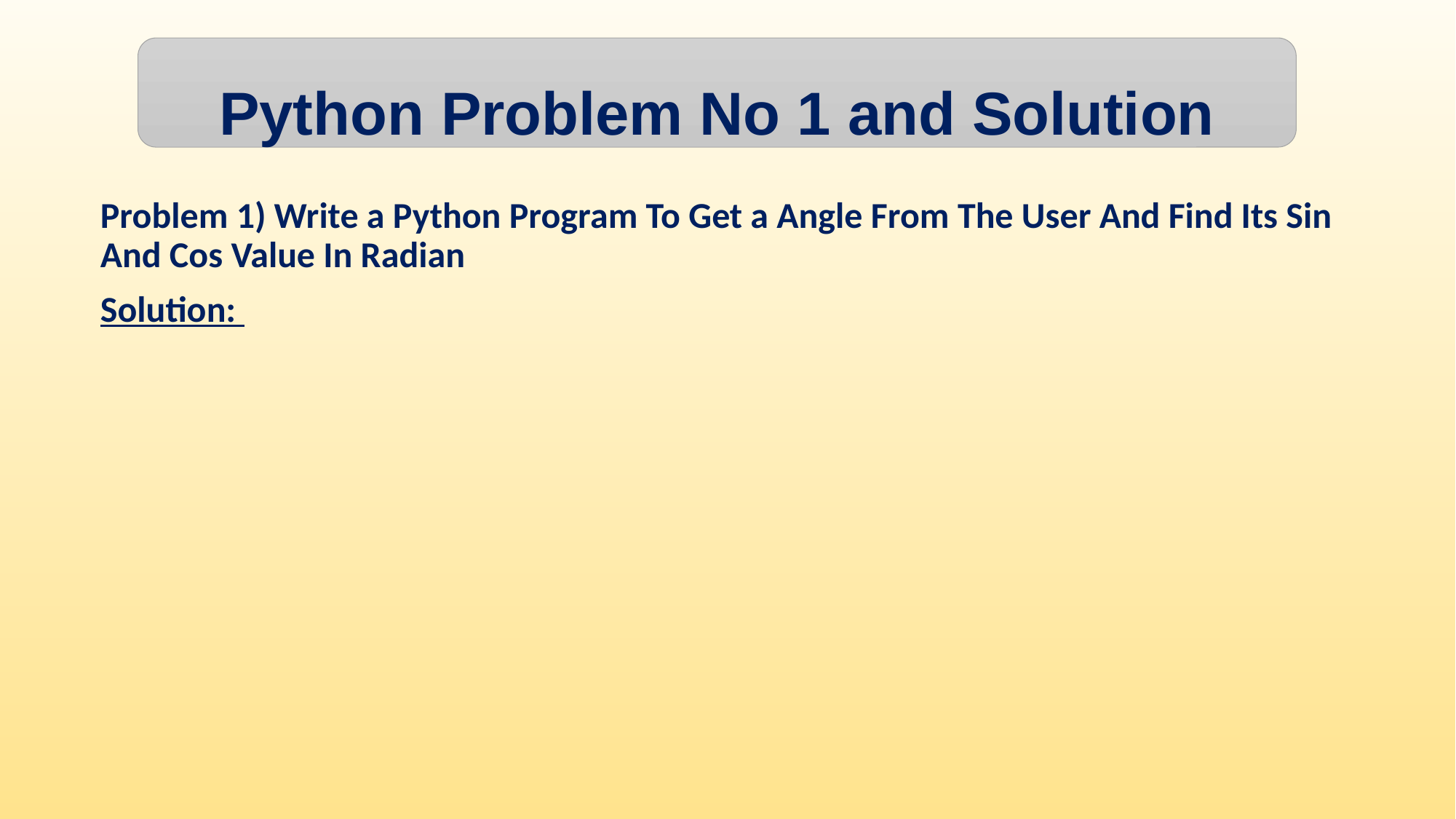

Python Problem No 1 and Solution
Problem 1) Write a Python Program To Get a Angle From The User And Find Its Sin And Cos Value In Radian
Solution: